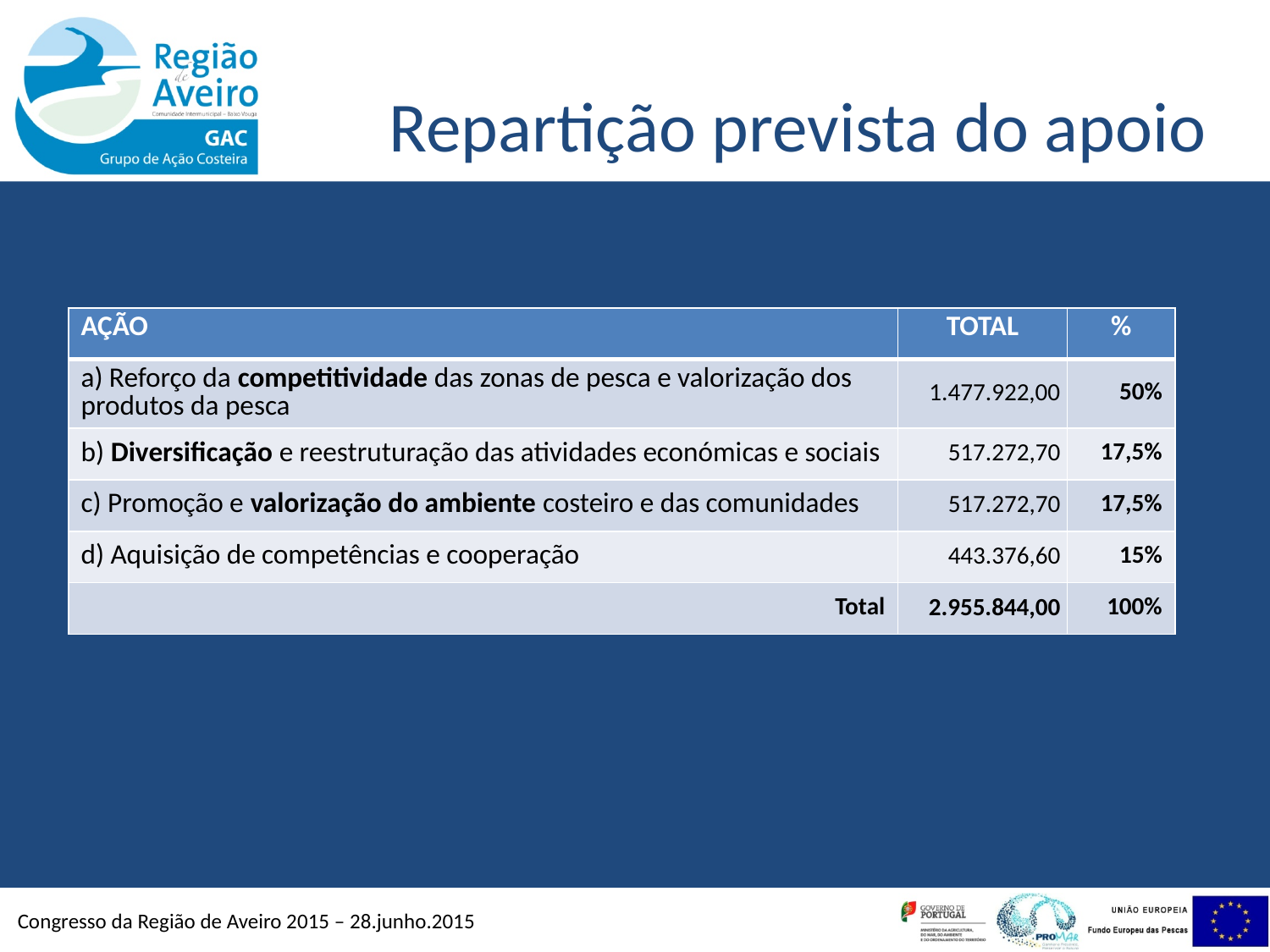

# Repartição prevista do apoio
| AÇÃO | TOTAL | % |
| --- | --- | --- |
| a) Reforço da competitividade das zonas de pesca e valorização dos produtos da pesca | 1.477.922,00 | 50% |
| b) Diversificação e reestruturação das atividades económicas e sociais | 517.272,70 | 17,5% |
| c) Promoção e valorização do ambiente costeiro e das comunidades | 517.272,70 | 17,5% |
| d) Aquisição de competências e cooperação | 443.376,60 | 15% |
| Total | 2.955.844,00 | 100% |
Congresso da Região de Aveiro 2015 – 28.junho.2015